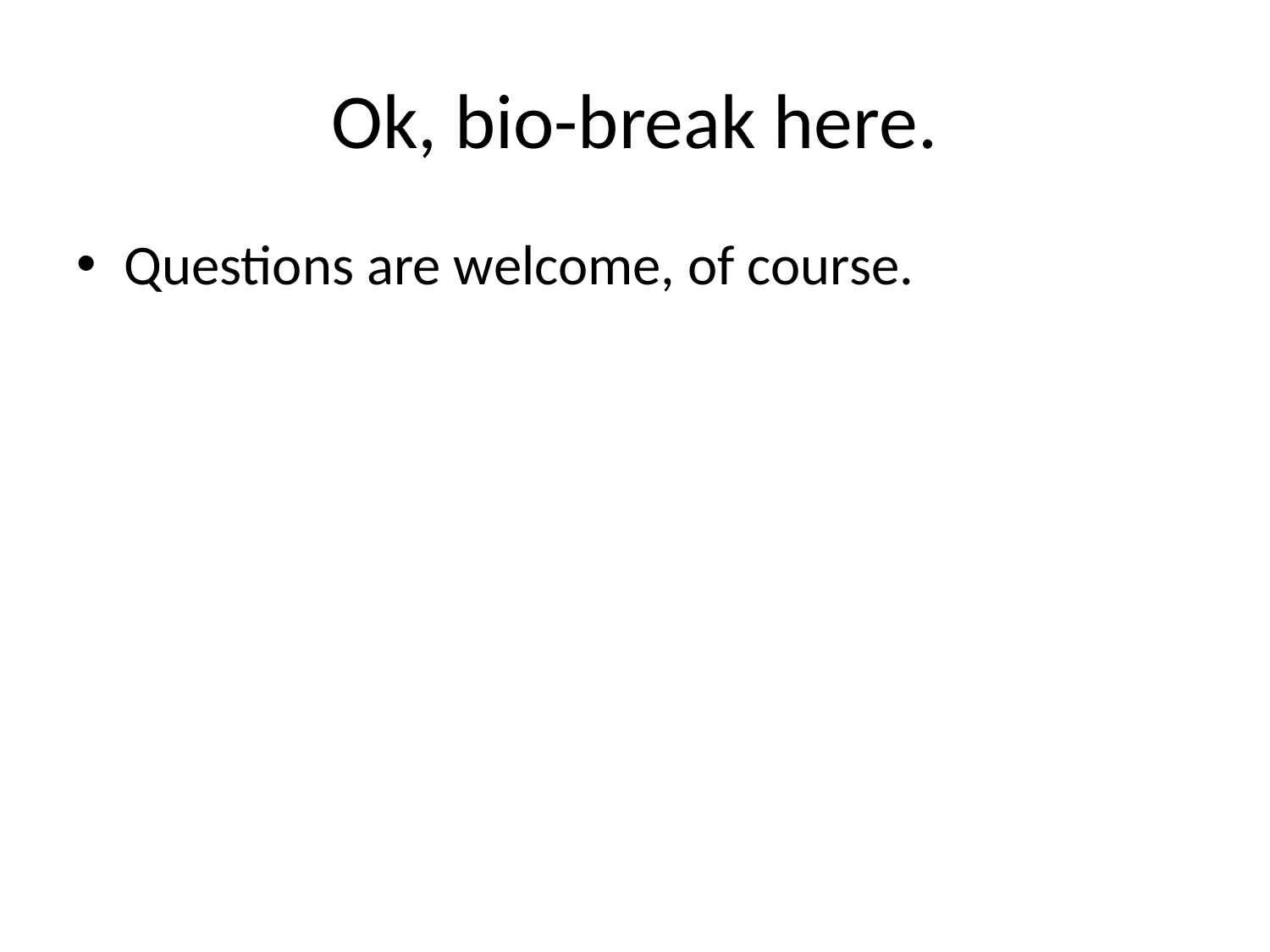

# Ok, bio-break here.
Questions are welcome, of course.